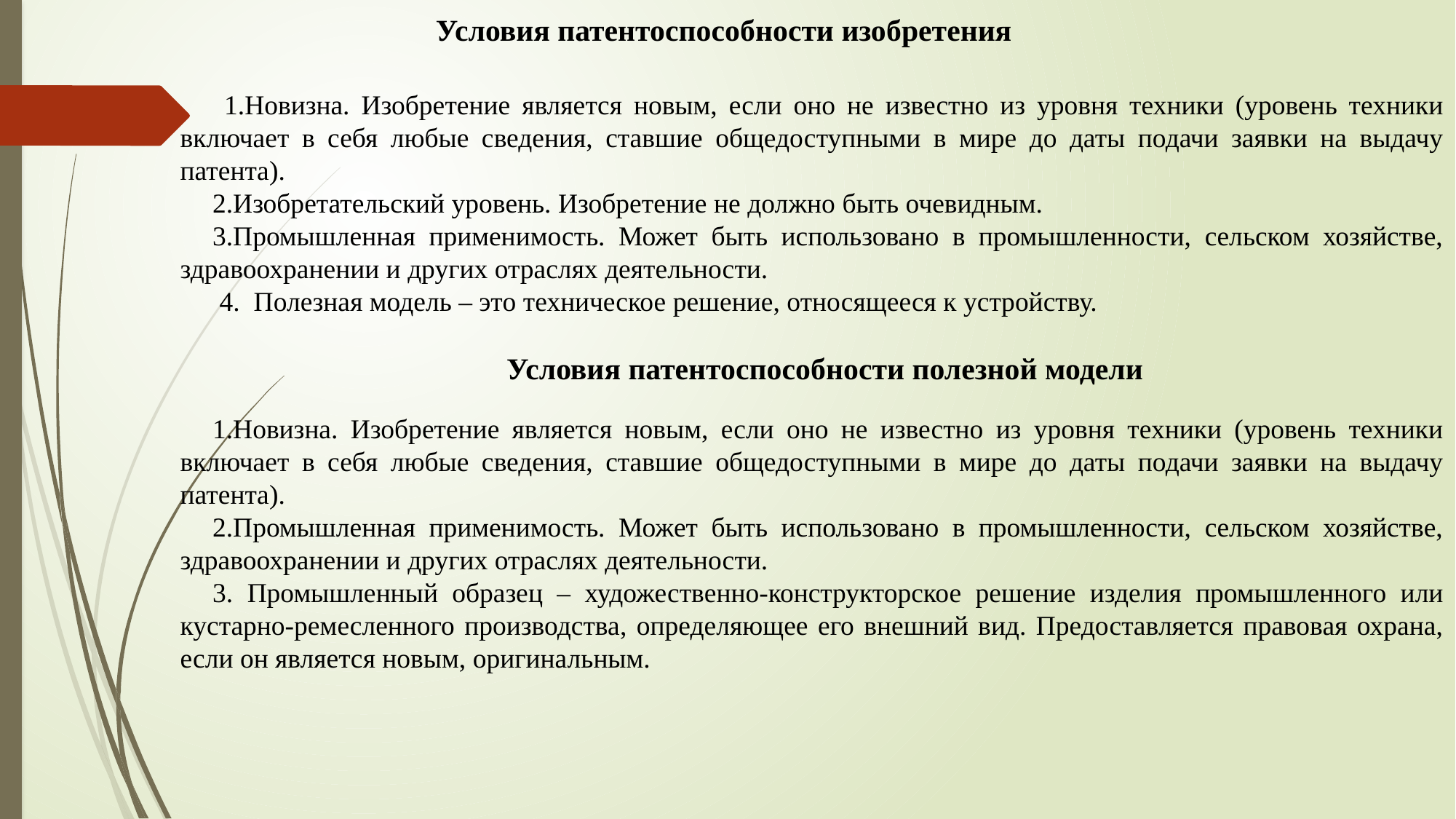

Условия патентоспособности изобретения
 1.Новизна. Изобретение является новым, если оно не известно из уровня техники (уровень техники включает в себя любые сведения, ставшие общедоступными в мире до даты подачи заявки на выдачу патента).
2.Изобретательский уровень. Изобретение не должно быть очевидным.
3.Промышленная применимость. Может быть использовано в промышленности, сельском хозяйстве, здравоохранении и других отраслях деятельности.
 4.  Полезная модель – это техническое решение, относящееся к устройству.

Условия патентоспособности полезной модели

1.Новизна. Изобретение является новым, если оно не известно из уровня техники (уровень техники включает в себя любые сведения, ставшие общедоступными в мире до даты подачи заявки на выдачу патента).
2.Промышленная применимость. Может быть использовано в промышленности, сельском хозяйстве, здравоохранении и других отраслях деятельности.
3. Промышленный образец – художественно-конструкторское решение изделия промышленного или кустарно-ремесленного производства, определяющее его внешний вид. Предоставляется правовая охрана, если он является новым, оригинальным.